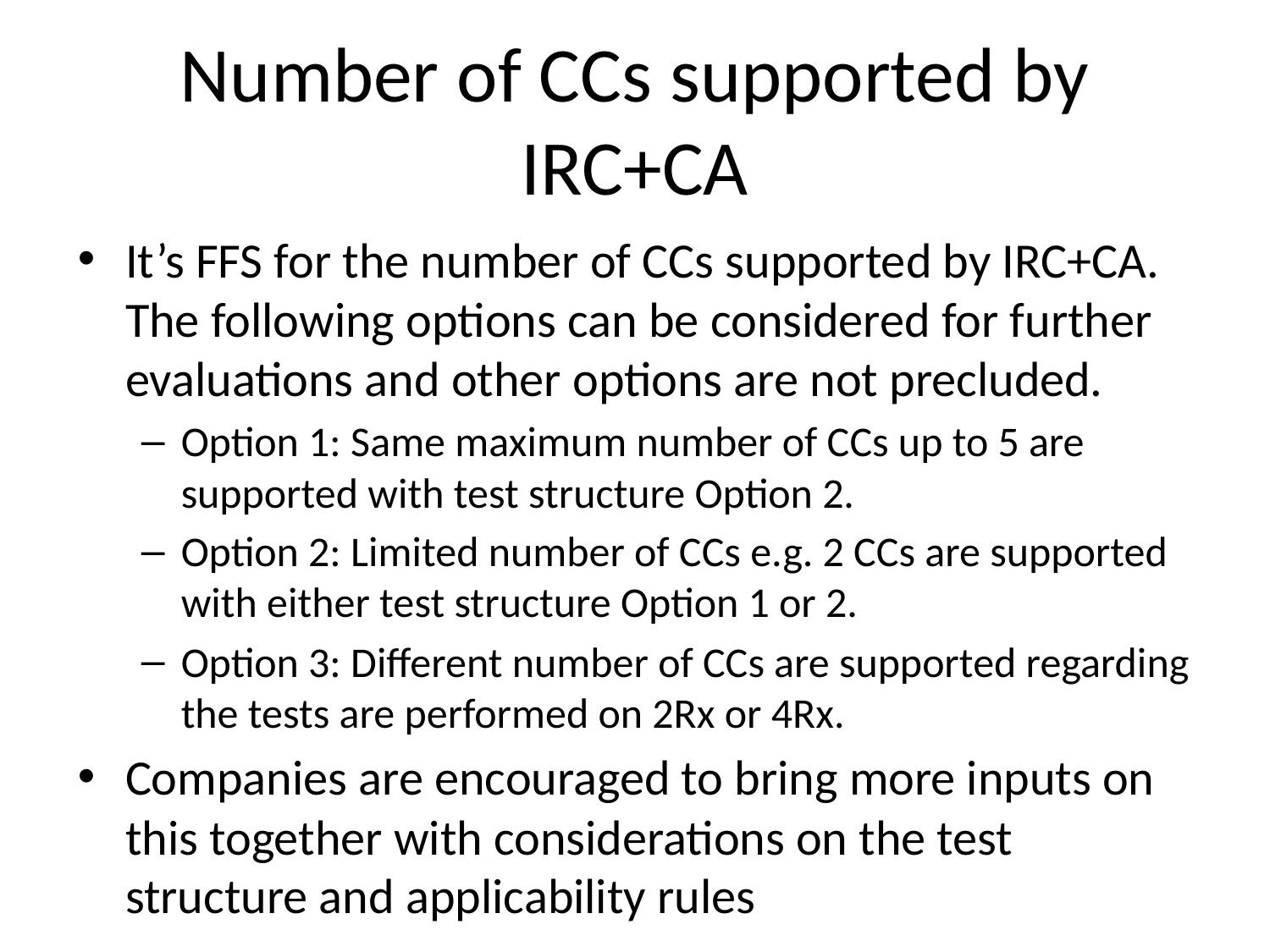

# Number of CCs supported by IRC+CA
It’s FFS for the number of CCs supported by IRC+CA. The following options can be considered for further evaluations and other options are not precluded.
Option 1: Same maximum number of CCs up to 5 are supported with test structure Option 2.
Option 2: Limited number of CCs e.g. 2 CCs are supported with either test structure Option 1 or 2.
Option 3: Different number of CCs are supported regarding the tests are performed on 2Rx or 4Rx.
Companies are encouraged to bring more inputs on this together with considerations on the test structure and applicability rules